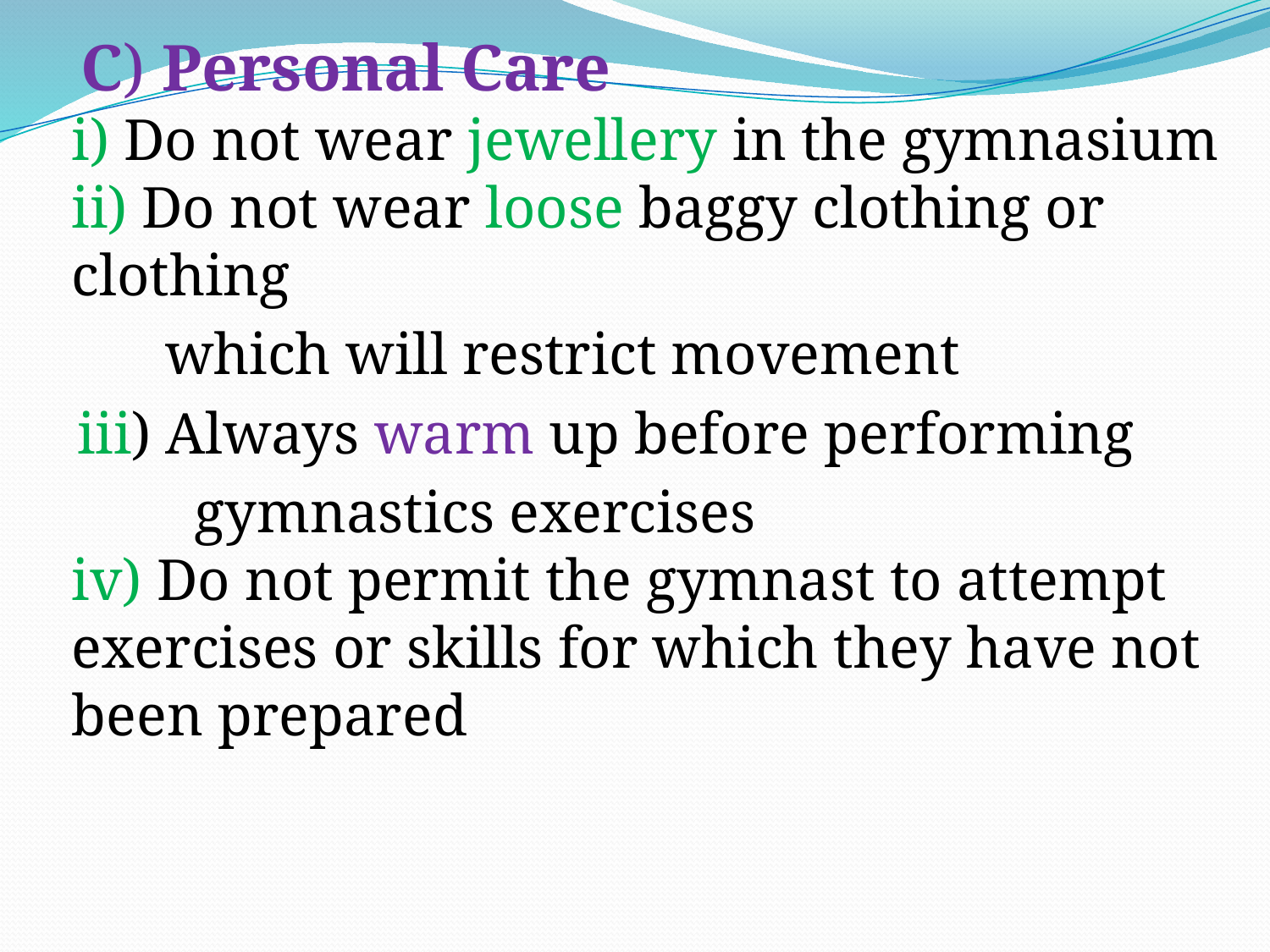

C) Personal Care
i) Do not wear jewellery in the gymnasium
ii) Do not wear loose baggy clothing or clothing
         which will restrict movement
   iii) Always warm up before performing
           gymnastics exercises
iv) Do not permit the gymnast to attempt exercises or skills for which they have not been prepared